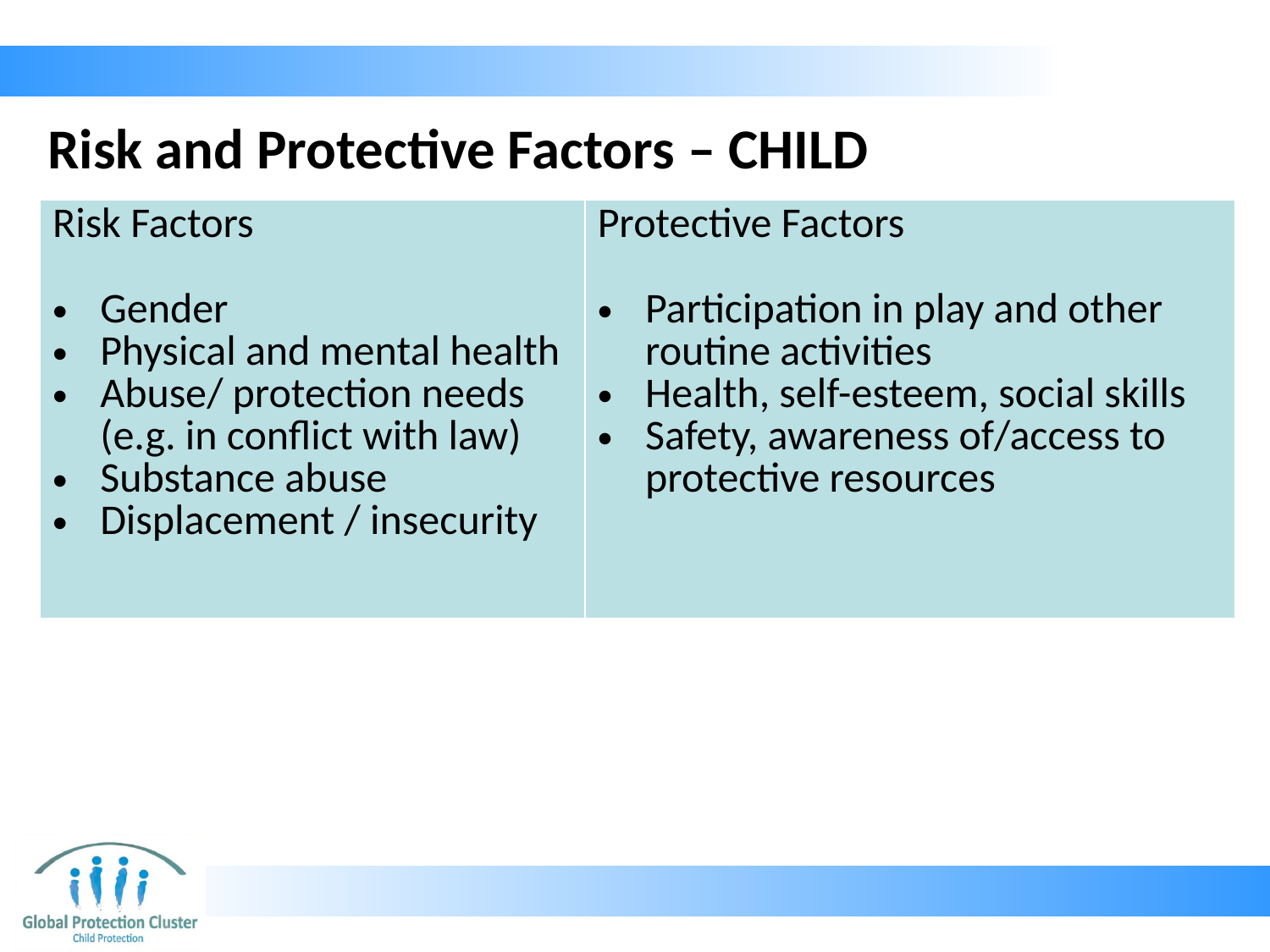

# Risk and Protective Factors – CHILD
| Risk Factors Gender Physical and mental health Abuse/ protection needs (e.g. in conflict with law) Substance abuse Displacement / insecurity | Protective Factors Participation in play and other routine activities Health, self-esteem, social skills Safety, awareness of/access to protective resources |
| --- | --- |